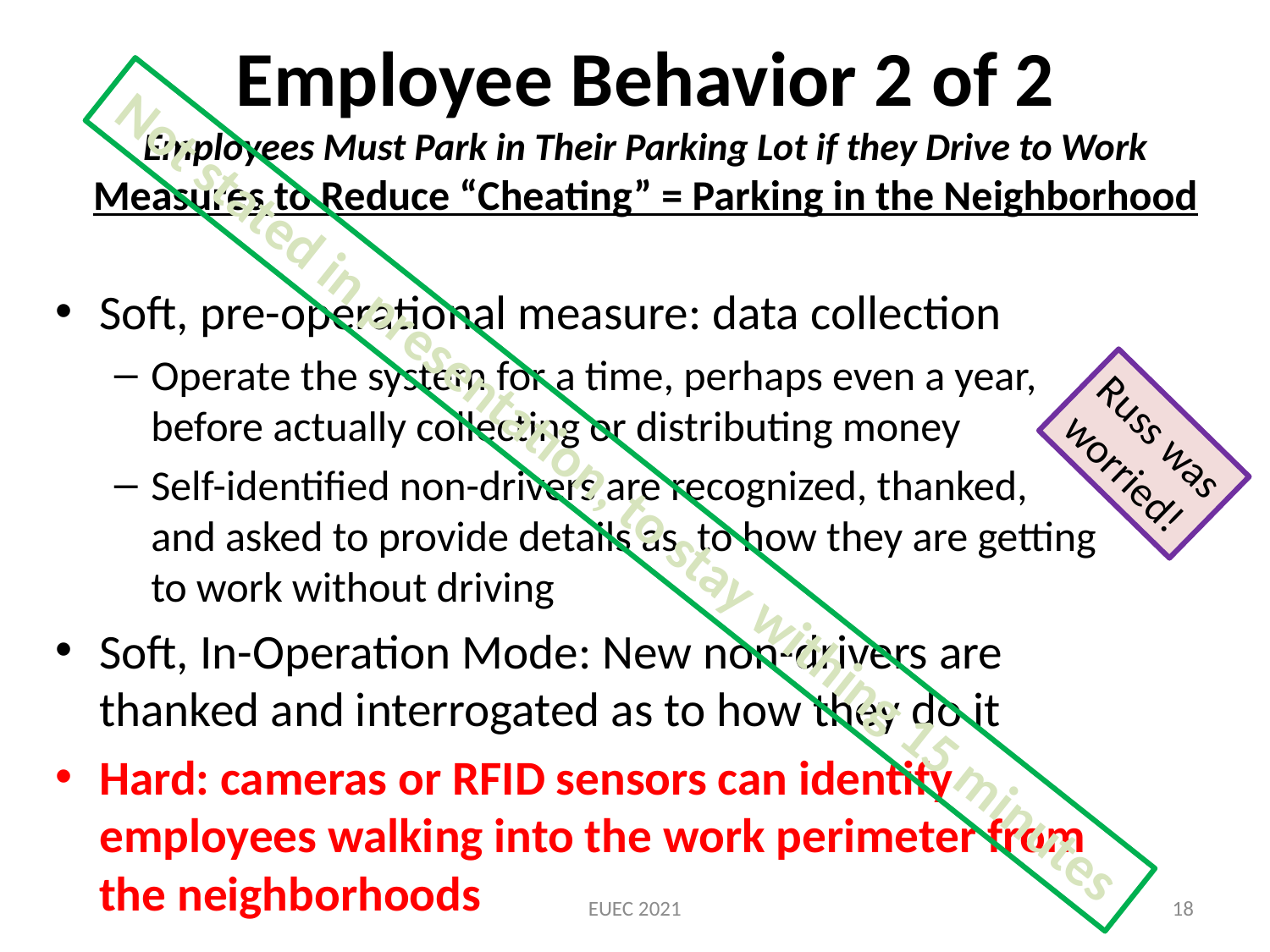

# Employee Behavior 2 of 2 Employees Must Park in Their Parking Lot if they Drive to Work Measures to Reduce “Cheating” = Parking in the Neighborhood
Soft, pre-operational measure: data collection
Operate the system for a time, perhaps even a year, before actually collecting or distributing money
Self-identified non-drivers are recognized, thanked, and asked to provide details as  to how they are getting to work without driving
Soft, In-Operation Mode: New non-drivers are thanked and interrogated as to how they do it
Hard: cameras or RFID sensors can identify employees walking into the work perimeter from the neighborhoods

Russ was worried!
Not stated in presentation, to stay withing 15 minutes
EUEC 2021
18